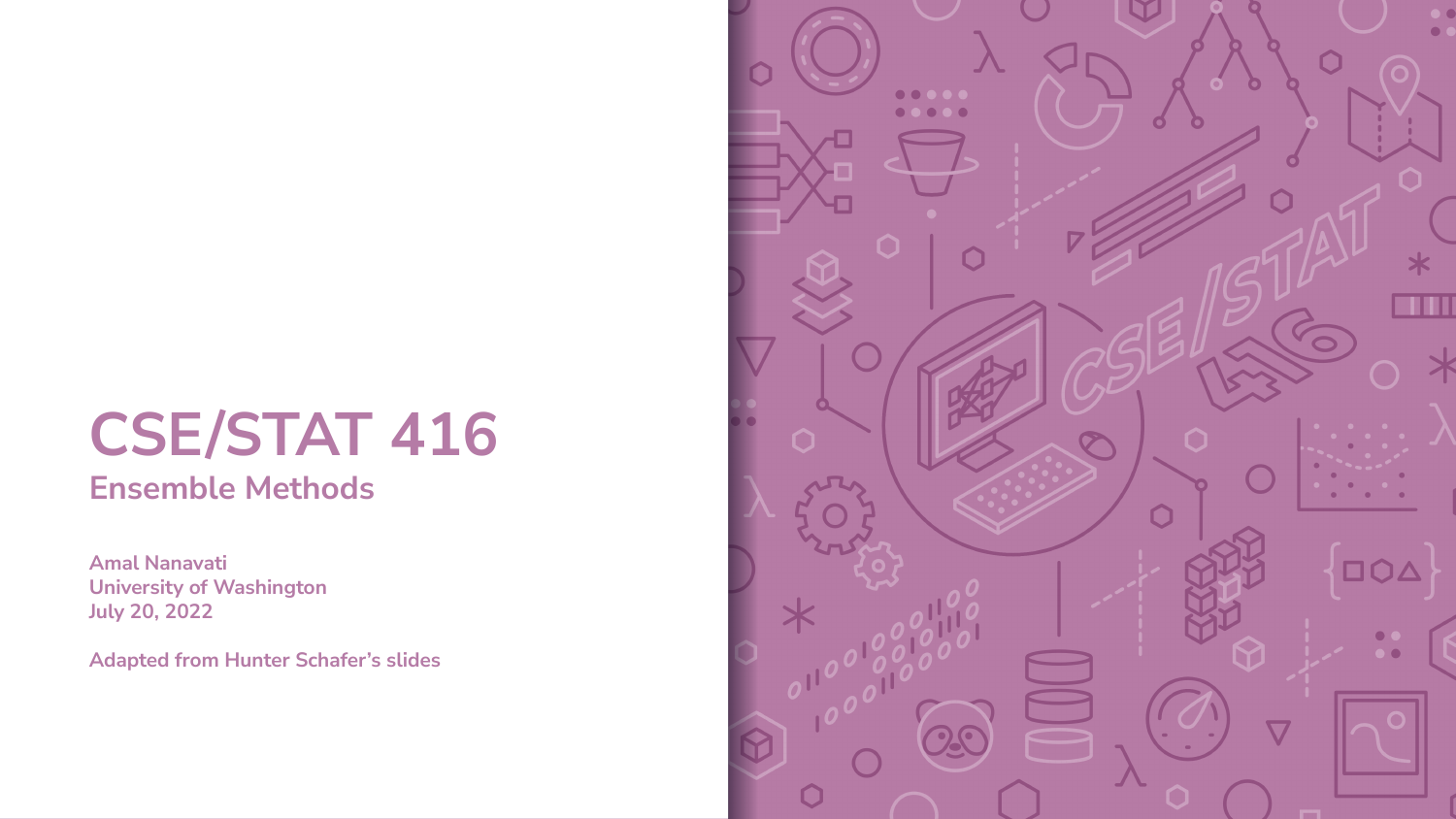

# CSE/STAT 416 Ensemble Methods Amal Nanavati University of Washington July 20, 2022 Adapted from Hunter Schafer’s slides